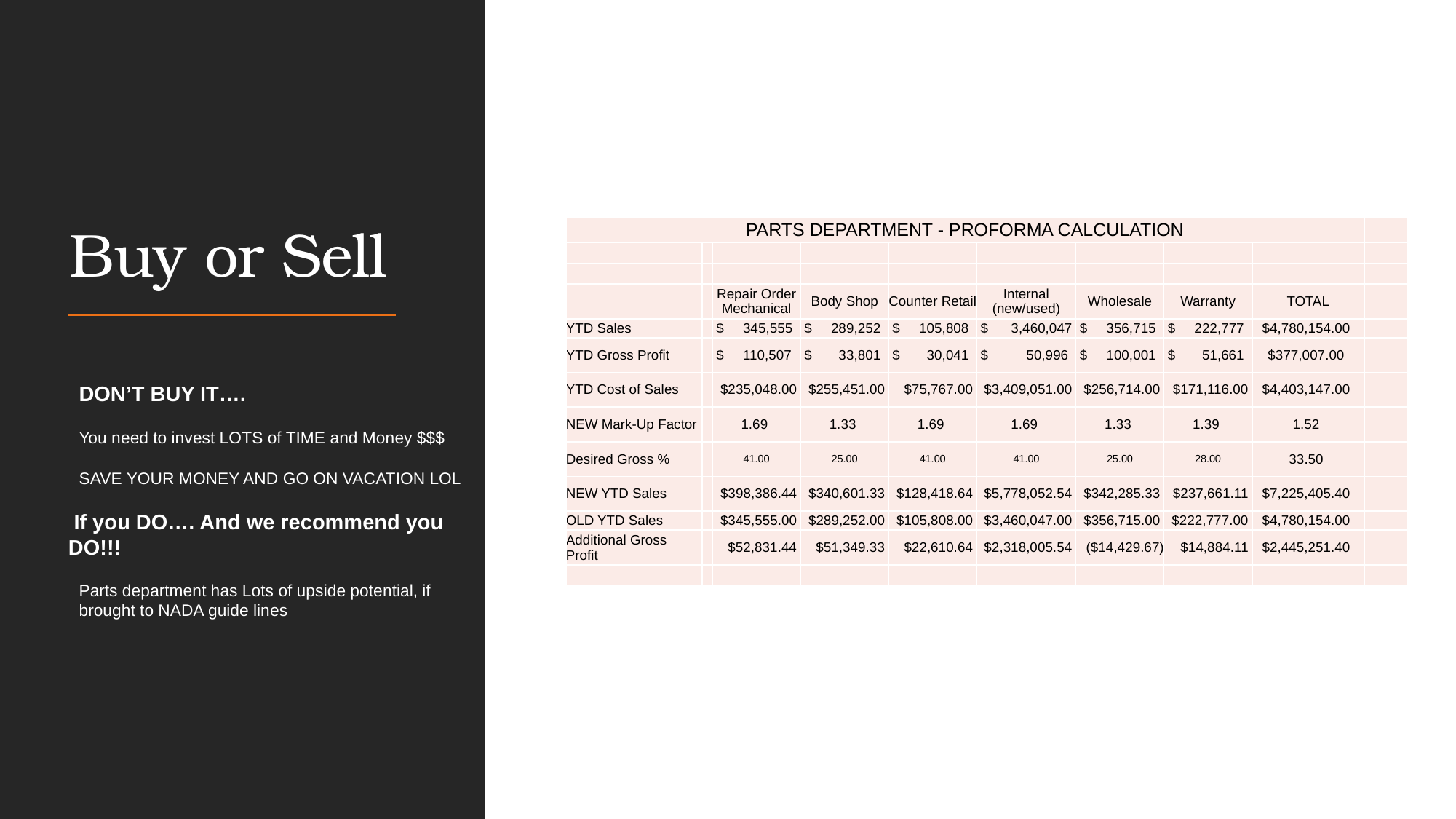

# Buy or Sell
| PARTS DEPARTMENT - PROFORMA CALCULATION |  |  |  |  |  |  |  |  |  |
| --- | --- | --- | --- | --- | --- | --- | --- | --- | --- |
|  |  |  |  |  |  |  |  |  |  |
|  |  |  |  |  |  |  |  |  |  |
|  |  | Repair Order Mechanical | Body Shop | Counter Retail | Internal (new/used) | Wholesale | Warranty | TOTAL |  |
| YTD Sales |  | $ 345,555 | $ 289,252 | $ 105,808 | $ 3,460,047 | $ 356,715 | $ 222,777 | $4,780,154.00 |  |
| YTD Gross Profit |  | $ 110,507 | $ 33,801 | $ 30,041 | $ 50,996 | $ 100,001 | $ 51,661 | $377,007.00 |  |
| YTD Cost of Sales |  | $235,048.00 | $255,451.00 | $75,767.00 | $3,409,051.00 | $256,714.00 | $171,116.00 | $4,403,147.00 |  |
| NEW Mark-Up Factor |  | 1.69 | 1.33 | 1.69 | 1.69 | 1.33 | 1.39 | 1.52 |  |
| Desired Gross % |  | 41.00 | 25.00 | 41.00 | 41.00 | 25.00 | 28.00 | 33.50 |  |
| NEW YTD Sales |  | $398,386.44 | $340,601.33 | $128,418.64 | $5,778,052.54 | $342,285.33 | $237,661.11 | $7,225,405.40 |  |
| OLD YTD Sales |  | $345,555.00 | $289,252.00 | $105,808.00 | $3,460,047.00 | $356,715.00 | $222,777.00 | $4,780,154.00 |  |
| Additional Gross Profit |  | $52,831.44 | $51,349.33 | $22,610.64 | $2,318,005.54 | ($14,429.67) | $14,884.11 | $2,445,251.40 |  |
|  |  |  |  |  |  |  |  |  |  |

DON’T BUY IT….
You need to invest LOTS of TIME and Money $$$
SAVE YOUR MONEY AND GO ON VACATION LOL
 If you DO…. And we recommend you DO!!!
Parts department has Lots of upside potential, if brought to NADA guide lines